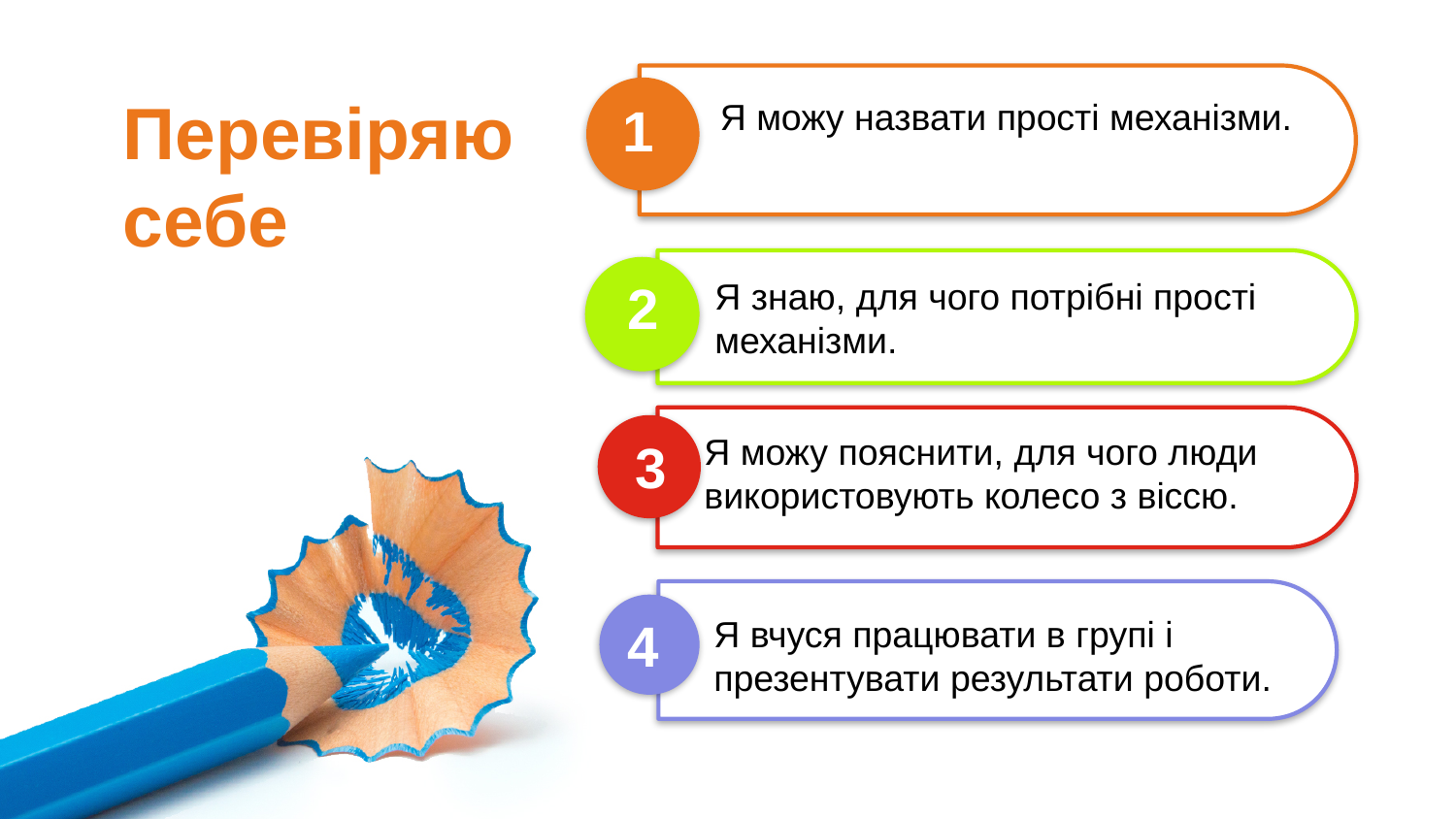

Перевіряю себе

Я можу назвати прості механізми.
1

2
Я знаю, для чого потрібні прості
механізми.

Я можу пояснити, для чого люди
використовують колесо з віссю.
3

Я вчуся працювати в групі і
презентувати результати роботи.
4